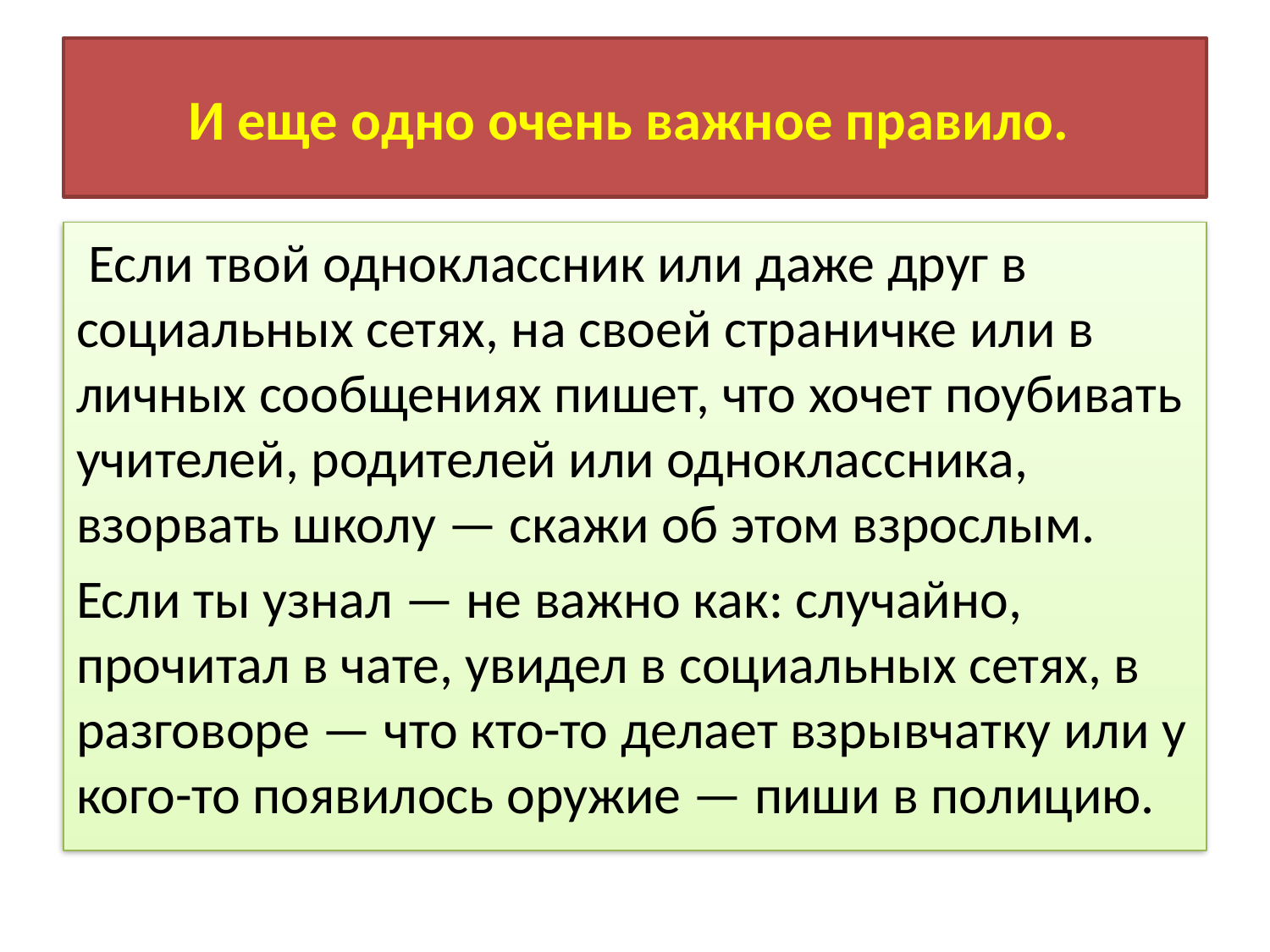

# И еще одно очень важное правило.
 Если твой одноклассник или даже друг в социальных сетях, на своей страничке или в личных сообщениях пишет, что хочет поубивать учителей, родителей или одноклассника, взорвать школу — скажи об этом взрослым.
Если ты узнал — не важно как: случайно, прочитал в чате, увидел в социальных сетях, в разговоре — что кто-то делает взрывчатку или у кого-то появилось оружие — пиши в полицию.